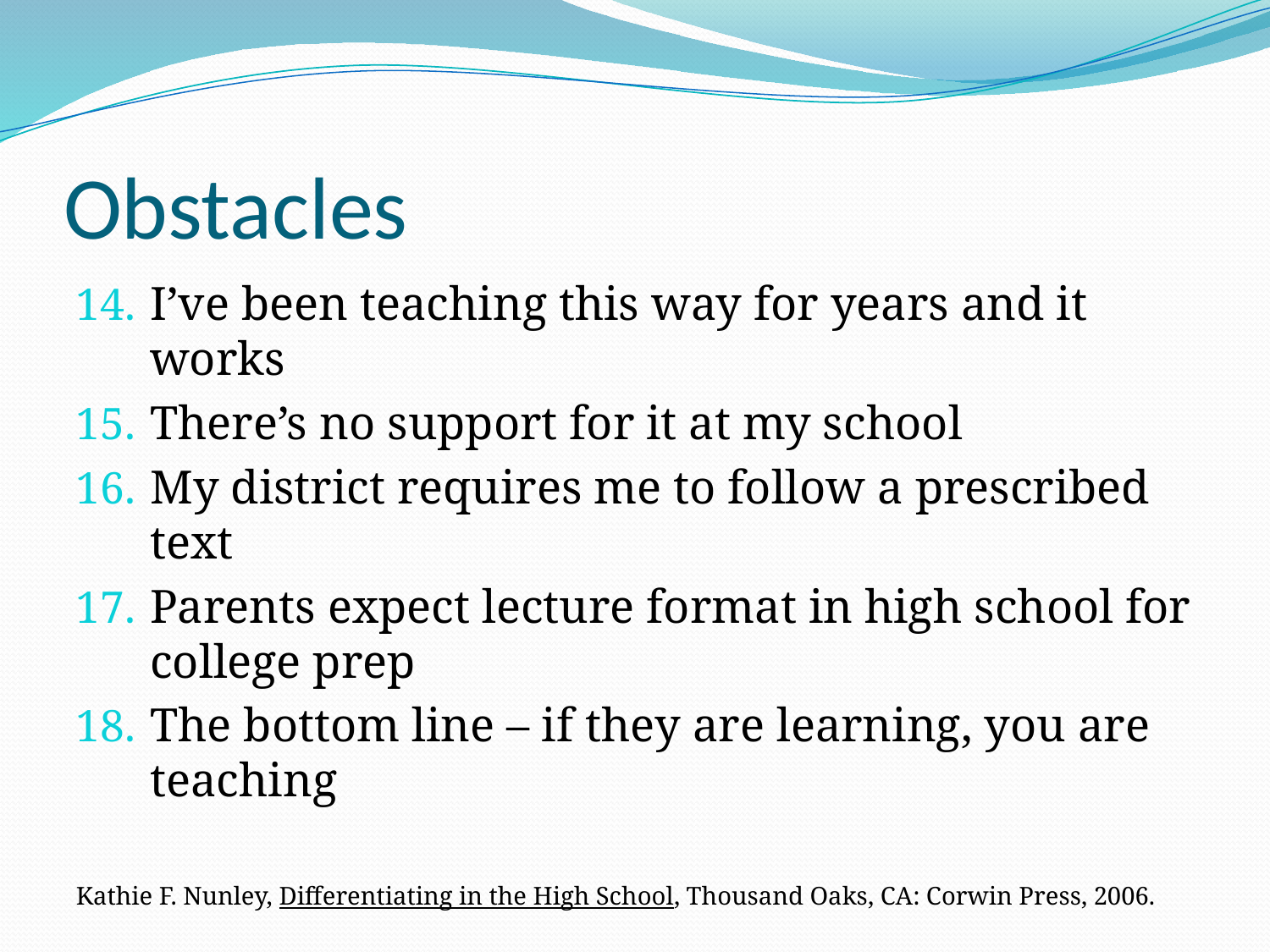

# Obstacles
I’ve been teaching this way for years and it works
There’s no support for it at my school
My district requires me to follow a prescribed text
Parents expect lecture format in high school for college prep
The bottom line – if they are learning, you are teaching

Kathie F. Nunley, Differentiating in the High School, Thousand Oaks, CA: Corwin Press, 2006.